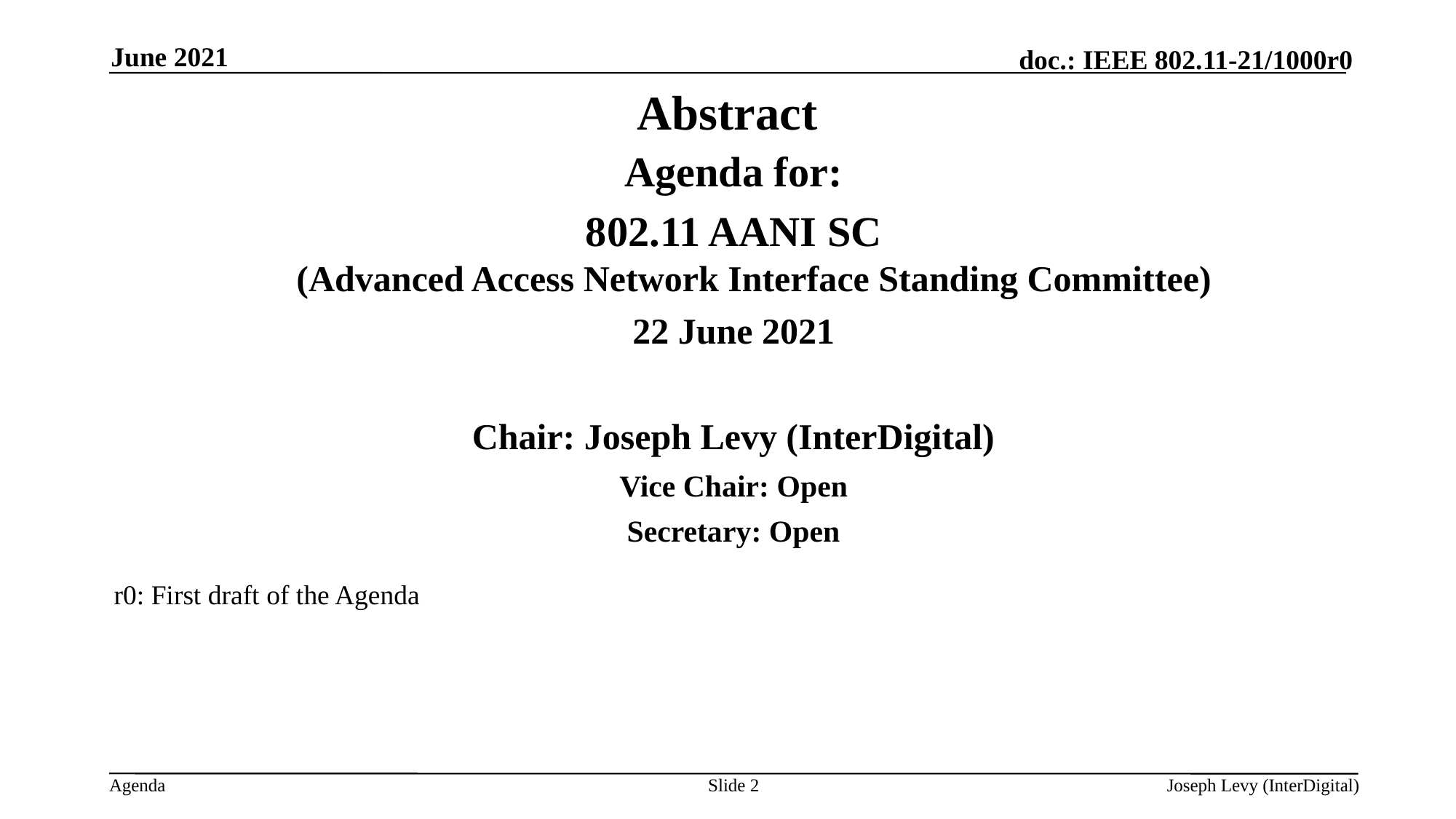

June 2021
# Abstract
Agenda for:
 802.11 AANI SC
(Advanced Access Network Interface Standing Committee)
22 June 2021

Chair: Joseph Levy (InterDigital)
Vice Chair: Open
Secretary: Open
r0: First draft of the Agenda
Slide 2
Joseph Levy (InterDigital)